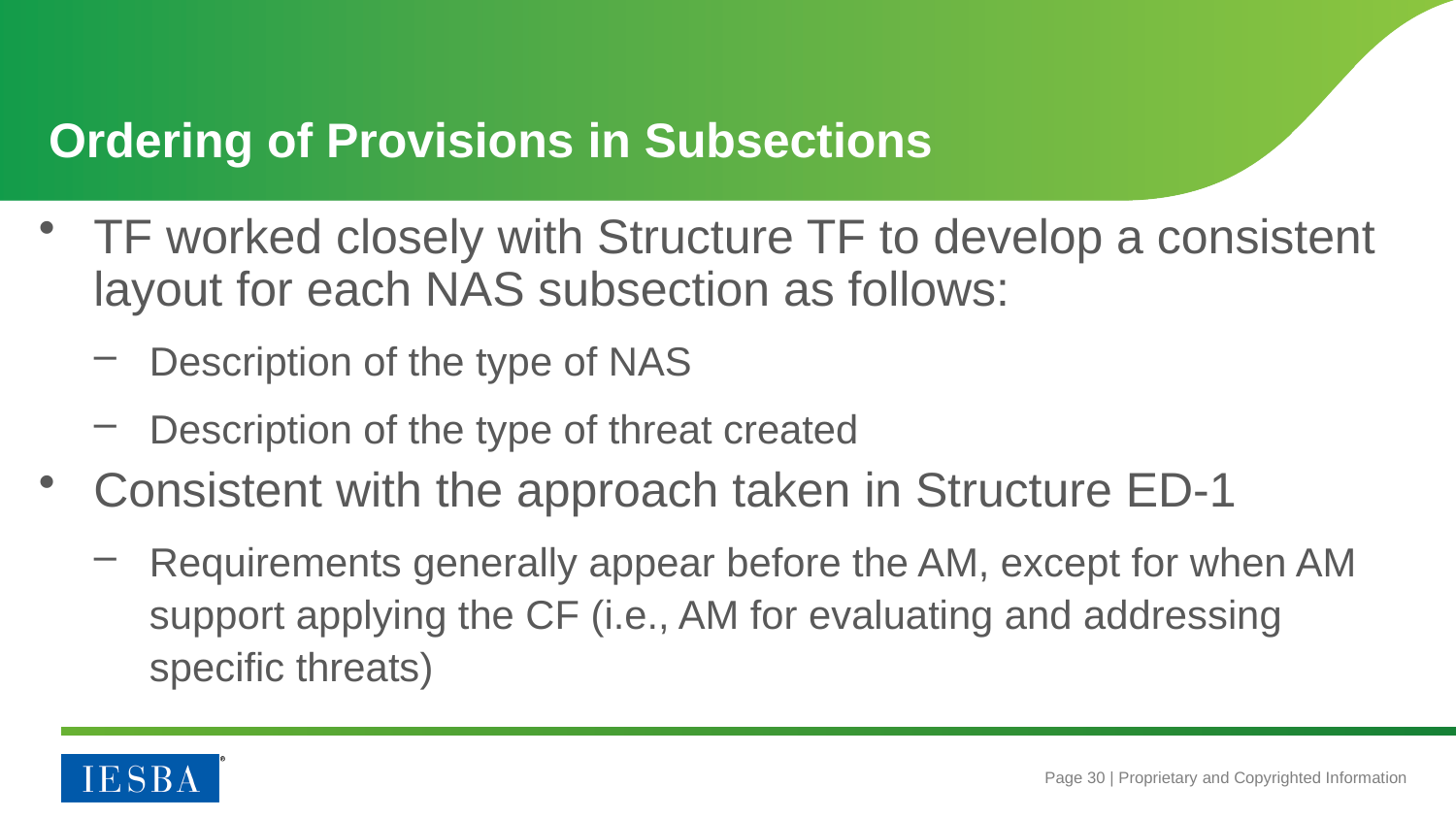

# Ordering of Provisions in Subsections
TF worked closely with Structure TF to develop a consistent layout for each NAS subsection as follows:
Description of the type of NAS
Description of the type of threat created
Consistent with the approach taken in Structure ED-1
Requirements generally appear before the AM, except for when AM support applying the CF (i.e., AM for evaluating and addressing specific threats)